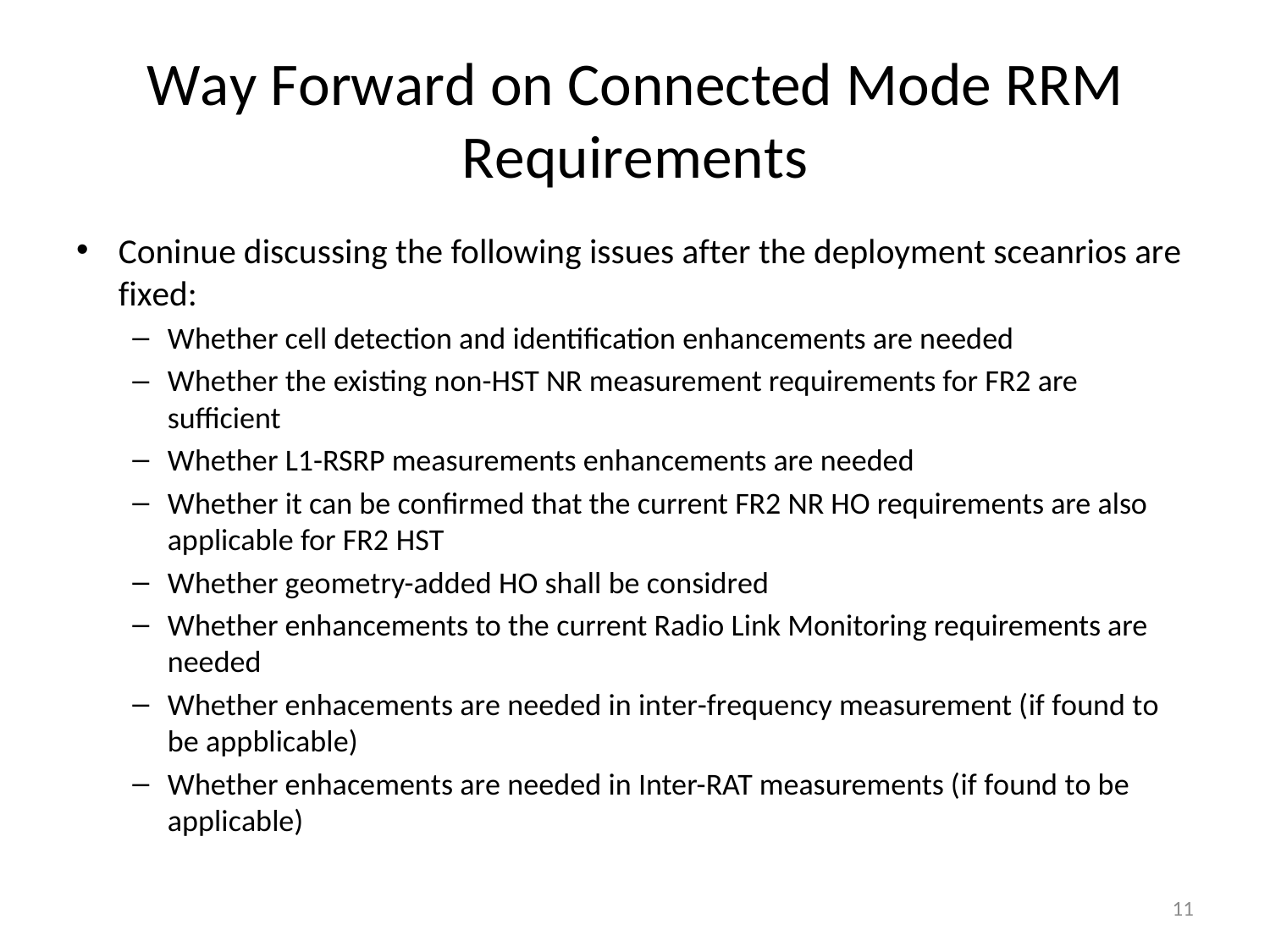

# Way Forward on Connected Mode RRM Requirements
Coninue discussing the following issues after the deployment sceanrios are fixed:
Whether cell detection and identification enhancements are needed
Whether the existing non-HST NR measurement requirements for FR2 are sufficient
Whether L1-RSRP measurements enhancements are needed
Whether it can be confirmed that the current FR2 NR HO requirements are also applicable for FR2 HST
Whether geometry-added HO shall be considred
Whether enhancements to the current Radio Link Monitoring requirements are needed
Whether enhacements are needed in inter-frequency measurement (if found to be appblicable)
Whether enhacements are needed in Inter-RAT measurements (if found to be applicable)

11